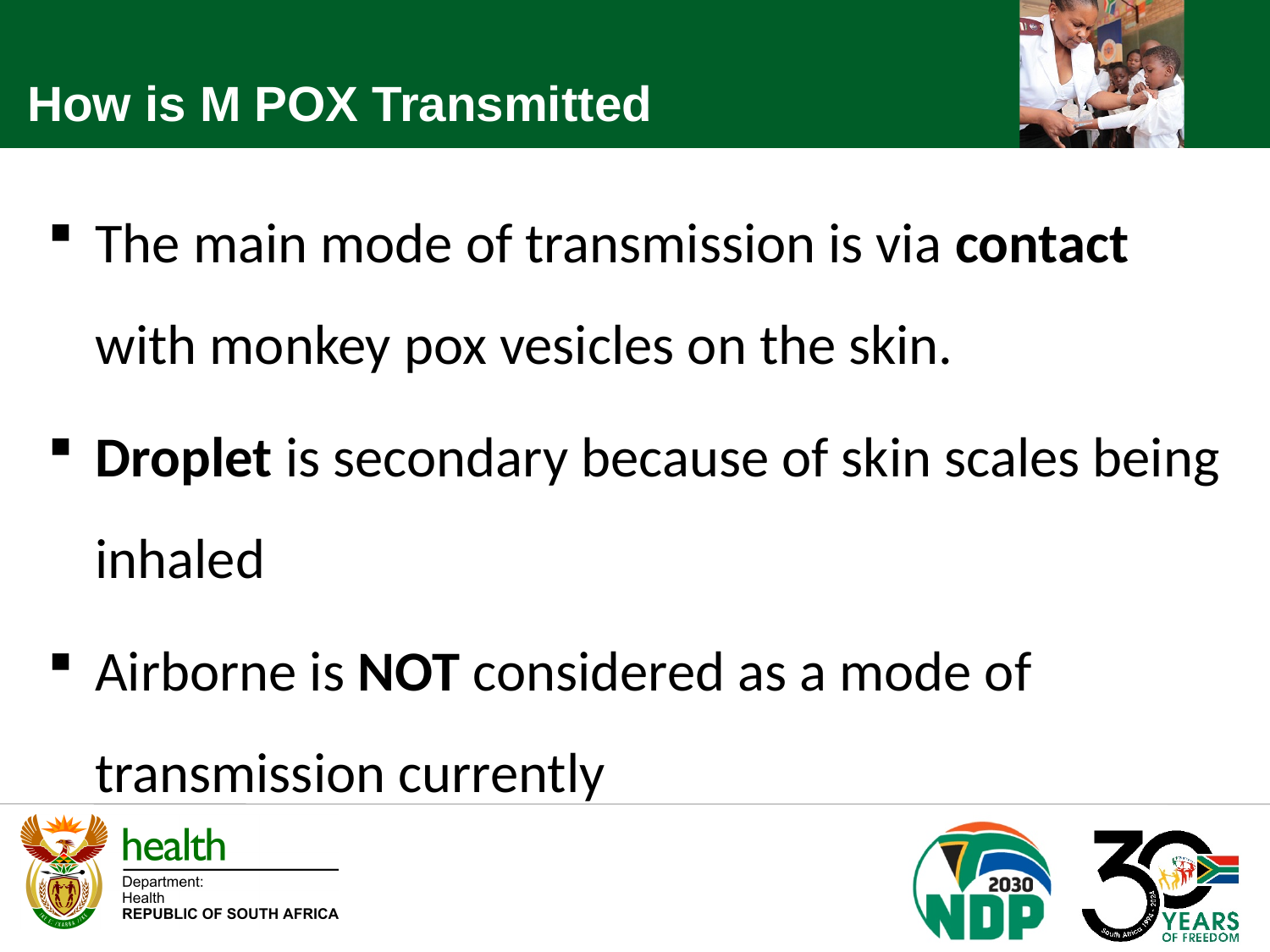

How is M POX Transmitted
The main mode of transmission is via contact with monkey pox vesicles on the skin.
Droplet is secondary because of skin scales being inhaled
Airborne is NOT considered as a mode of transmission currently